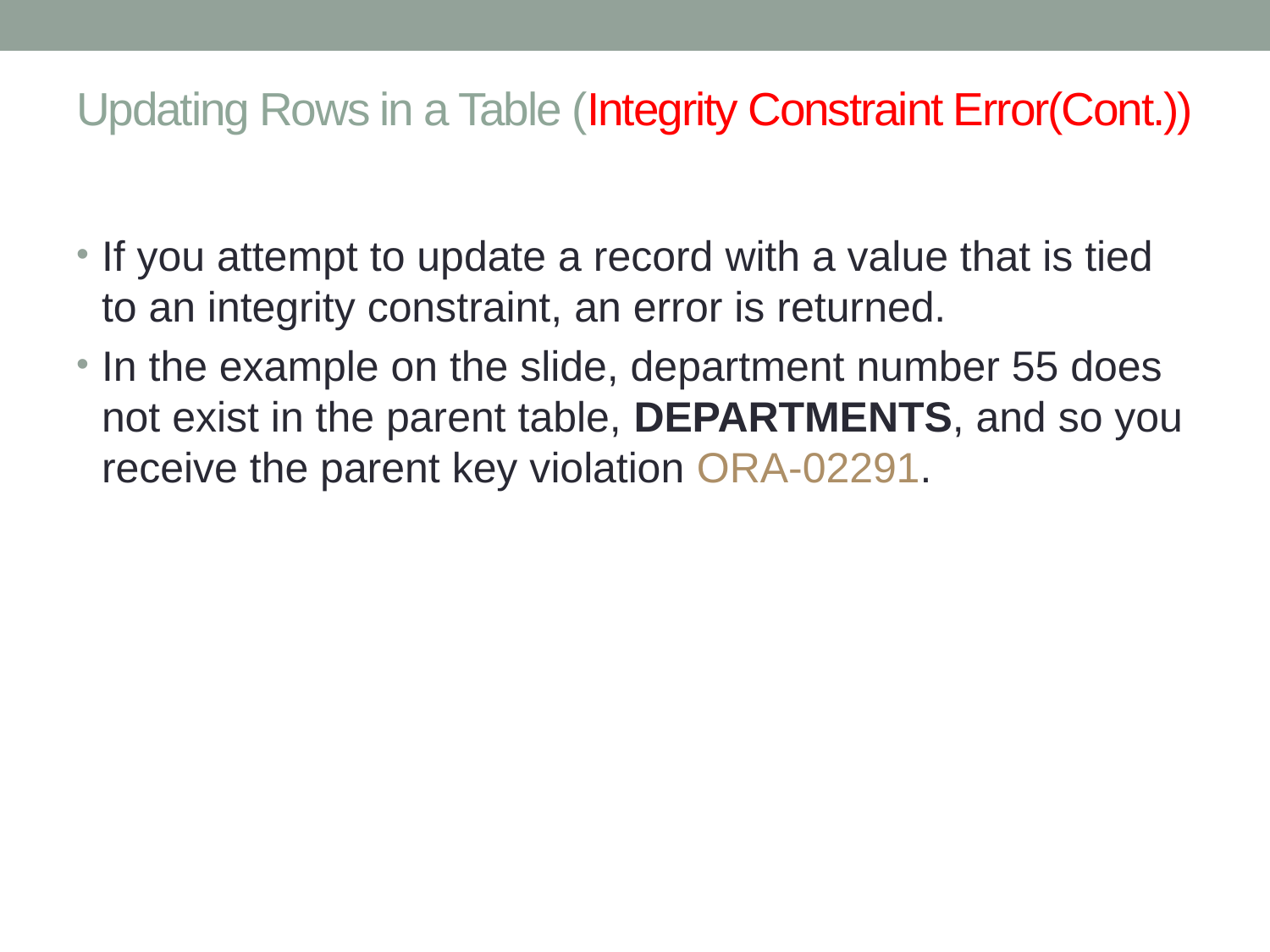

# Updating Rows in a Table (Integrity Constraint Error(Cont.))
If you attempt to update a record with a value that is tied to an integrity constraint, an error is returned.
In the example on the slide, department number 55 does not exist in the parent table, DEPARTMENTS, and so you receive the parent key violation ORA-02291.